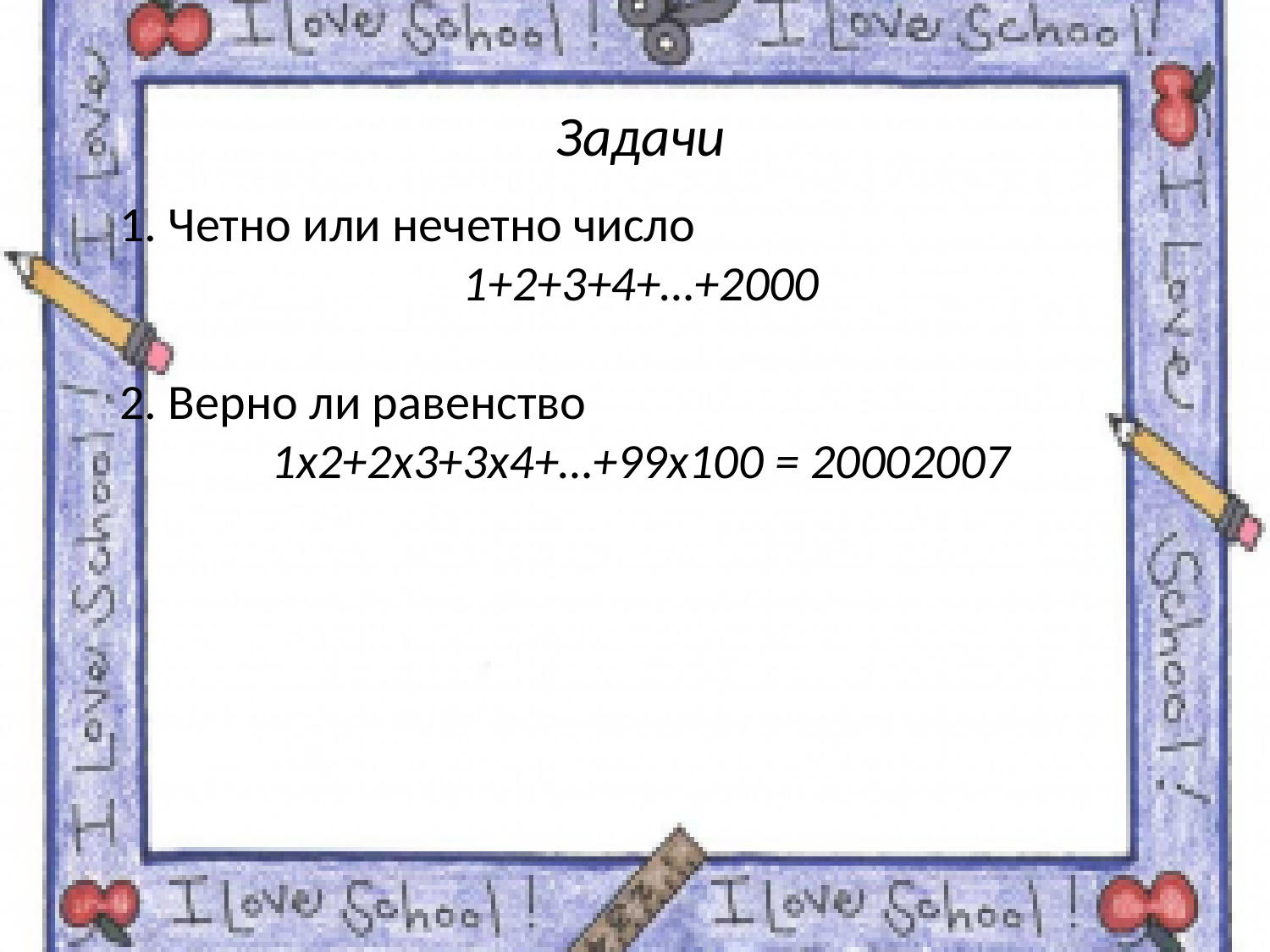

Задачи
1. Четно или нечетно число
1+2+3+4+…+2000

2. Верно ли равенство
1х2+2х3+3х4+…+99х100 = 20002007